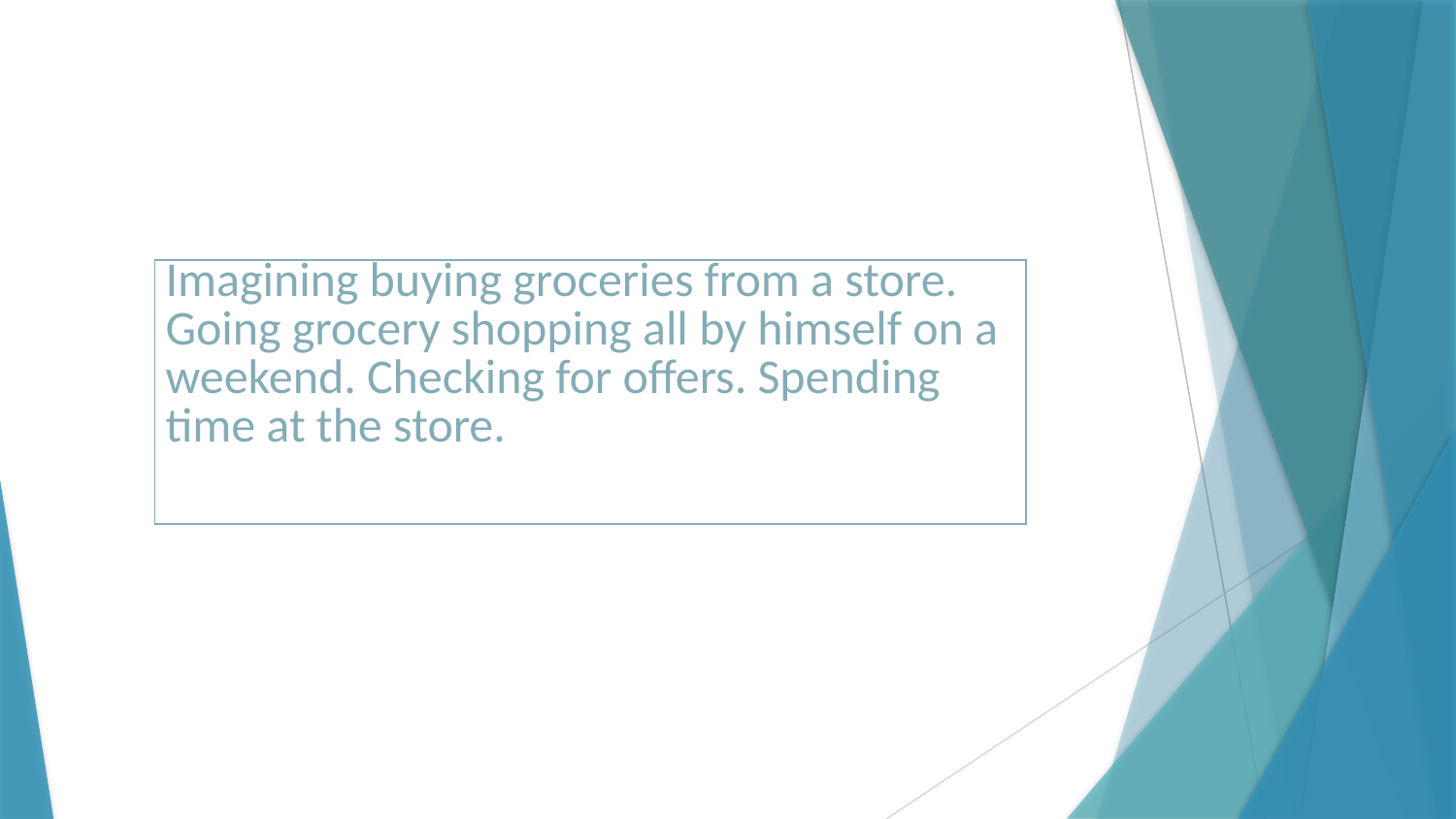

| Imagining buying groceries from a store. Going grocery shopping all by himself on a weekend. Checking for offers. Spending time at the store. |
| --- |